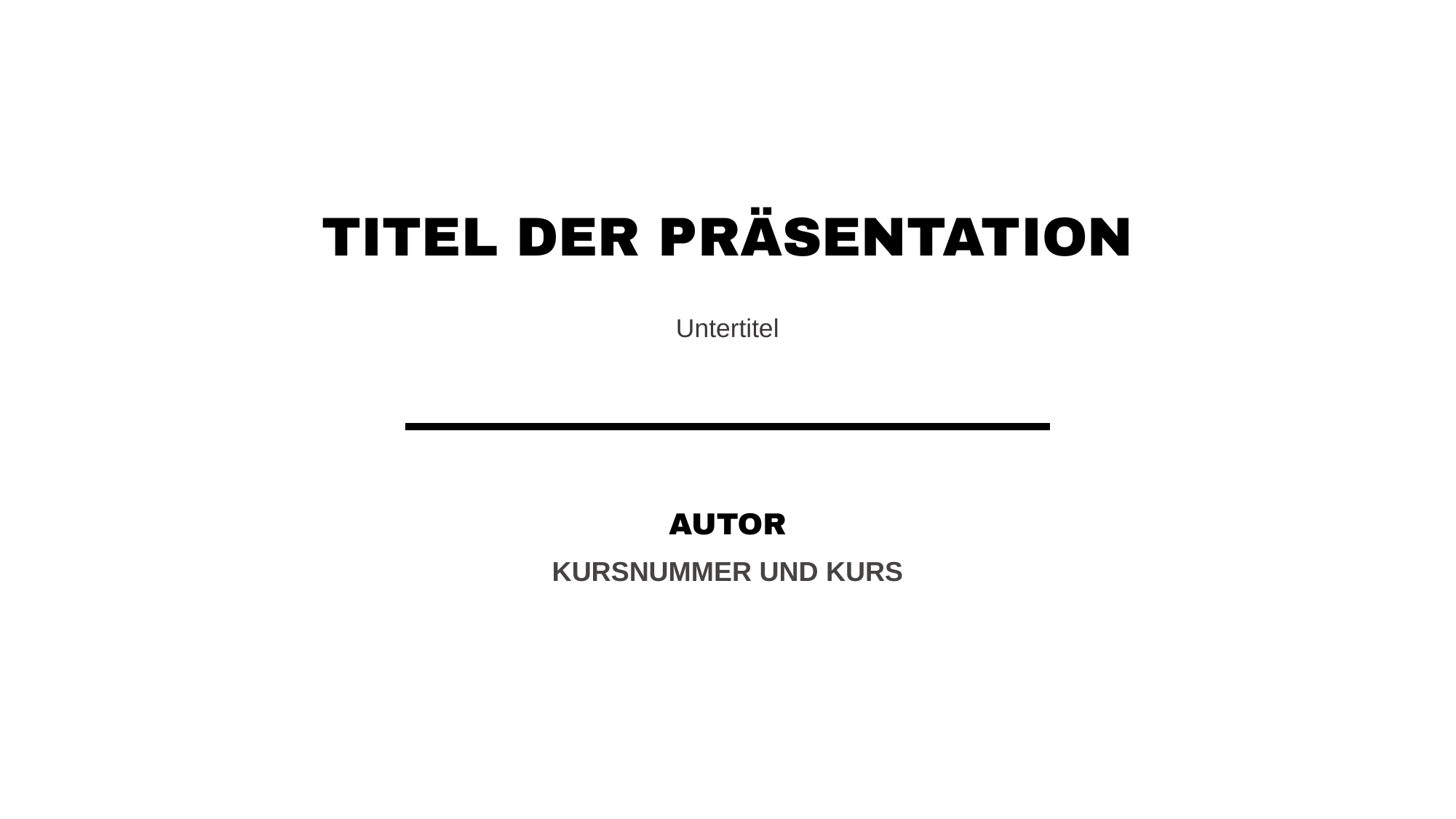

# Titel Der Präsentation
Untertitel
Autor
Kursnummer und kurs